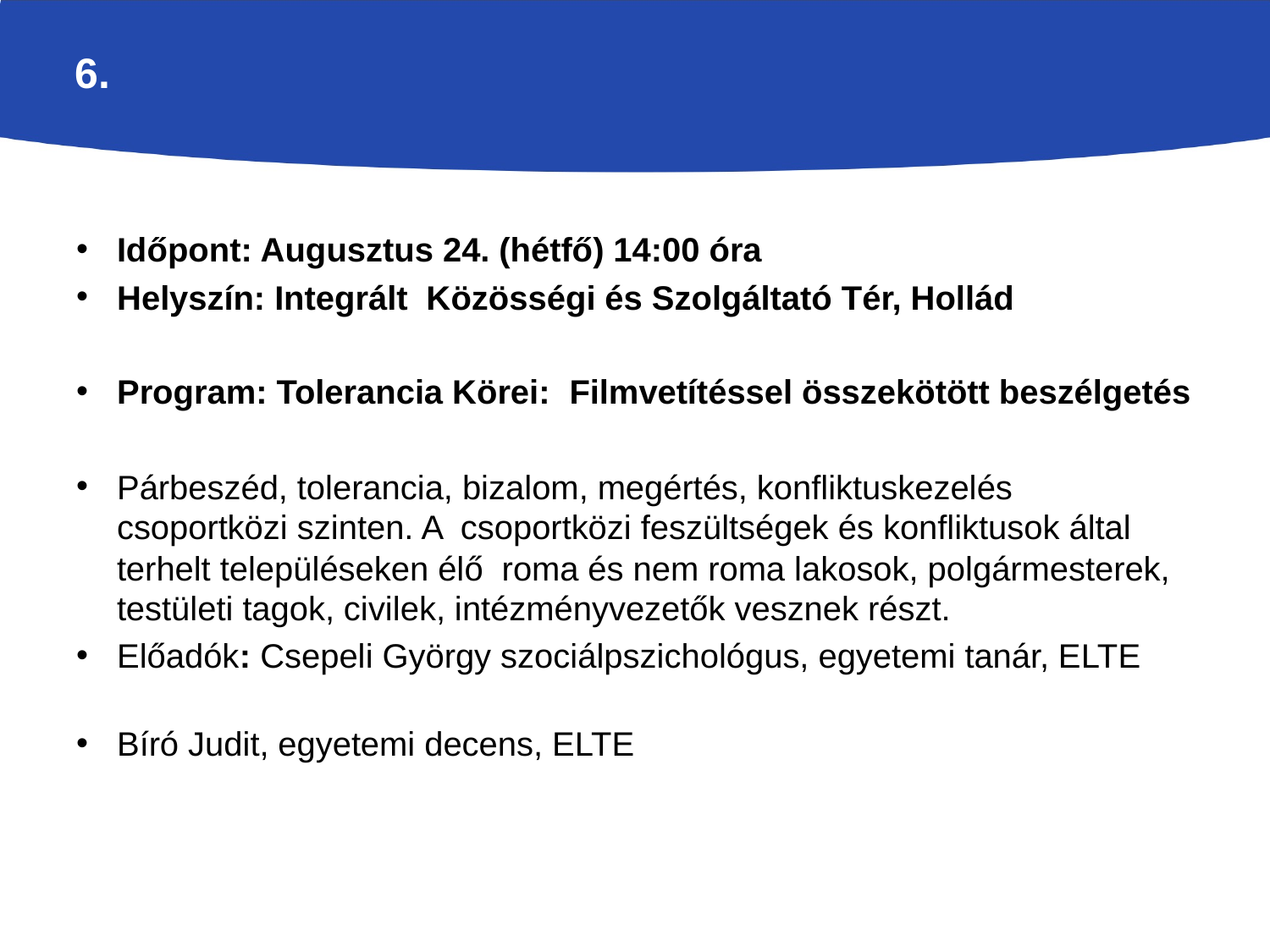

# 6.
Időpont: Augusztus 24. (hétfő) 14:00 óra
Helyszín: Integrált  Közösségi és Szolgáltató Tér, Hollád

Program: Tolerancia Körei:  Filmvetítéssel összekötött beszélgetés

Párbeszéd, tolerancia, bizalom, megértés, konfliktuskezelés csoportközi szinten. A  csoportközi feszültségek és konfliktusok által terhelt településeken élő  roma és nem roma lakosok, polgármesterek, testületi tagok, civilek, intézményvezetők vesznek részt.
Előadók: Csepeli György szociálpszichológus, egyetemi tanár, ELTE
Bíró Judit, egyetemi decens, ELTE